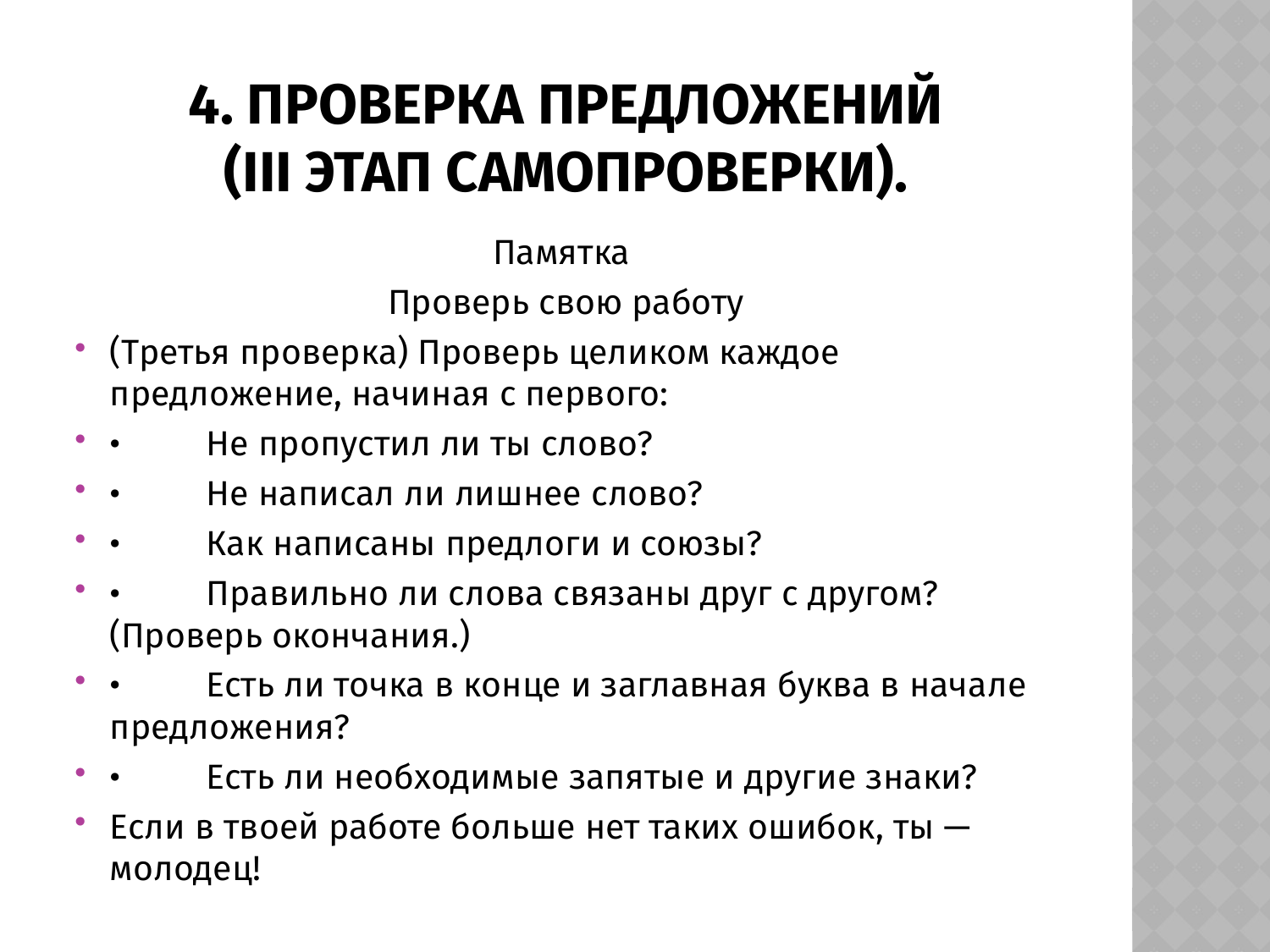

# 4. Проверка предложений (III этап самопроверки).
Памятка
Проверь свою работу
(Третья проверка) Проверь целиком каждое предложение, начиная с первого:
•	Не пропустил ли ты слово?
•	Не написал ли лишнее слово?
•	Как написаны предлоги и союзы?
•	Правильно ли слова связаны друг с другом? (Проверь окончания.)
•	Есть ли точка в конце и заглавная буква в начале предложения?
•	Есть ли необходимые запятые и другие знаки?
Если в твоей работе больше нет таких ошибок, ты — молодец!